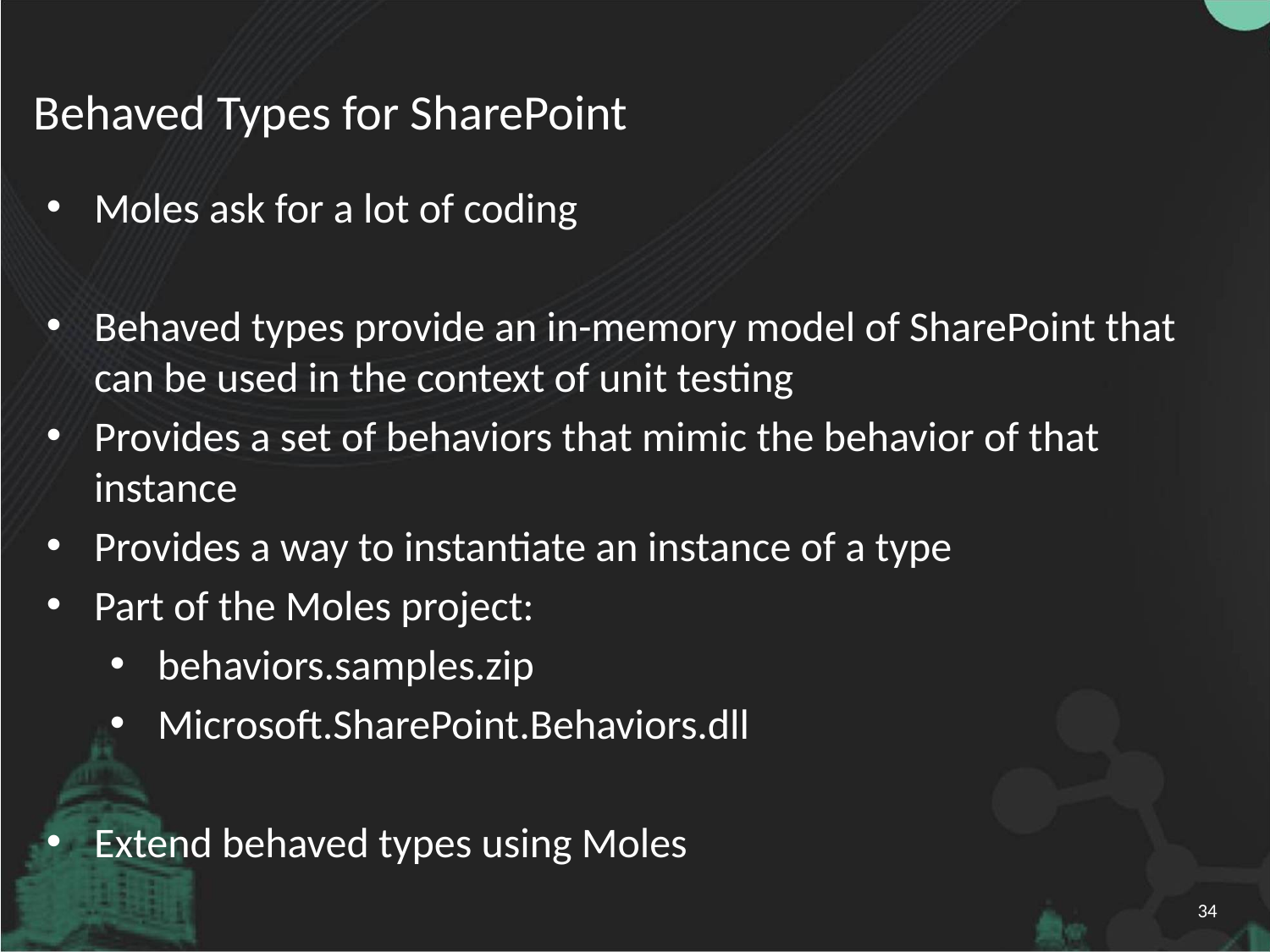

# Behaved Types for SharePoint
Moles ask for a lot of coding

Behaved types provide an in-memory model of SharePoint that can be used in the context of unit testing
Provides a set of behaviors that mimic the behavior of that instance
Provides a way to instantiate an instance of a type
Part of the Moles project:
behaviors.samples.zip
Microsoft.SharePoint.Behaviors.dll

Extend behaved types using Moles

34